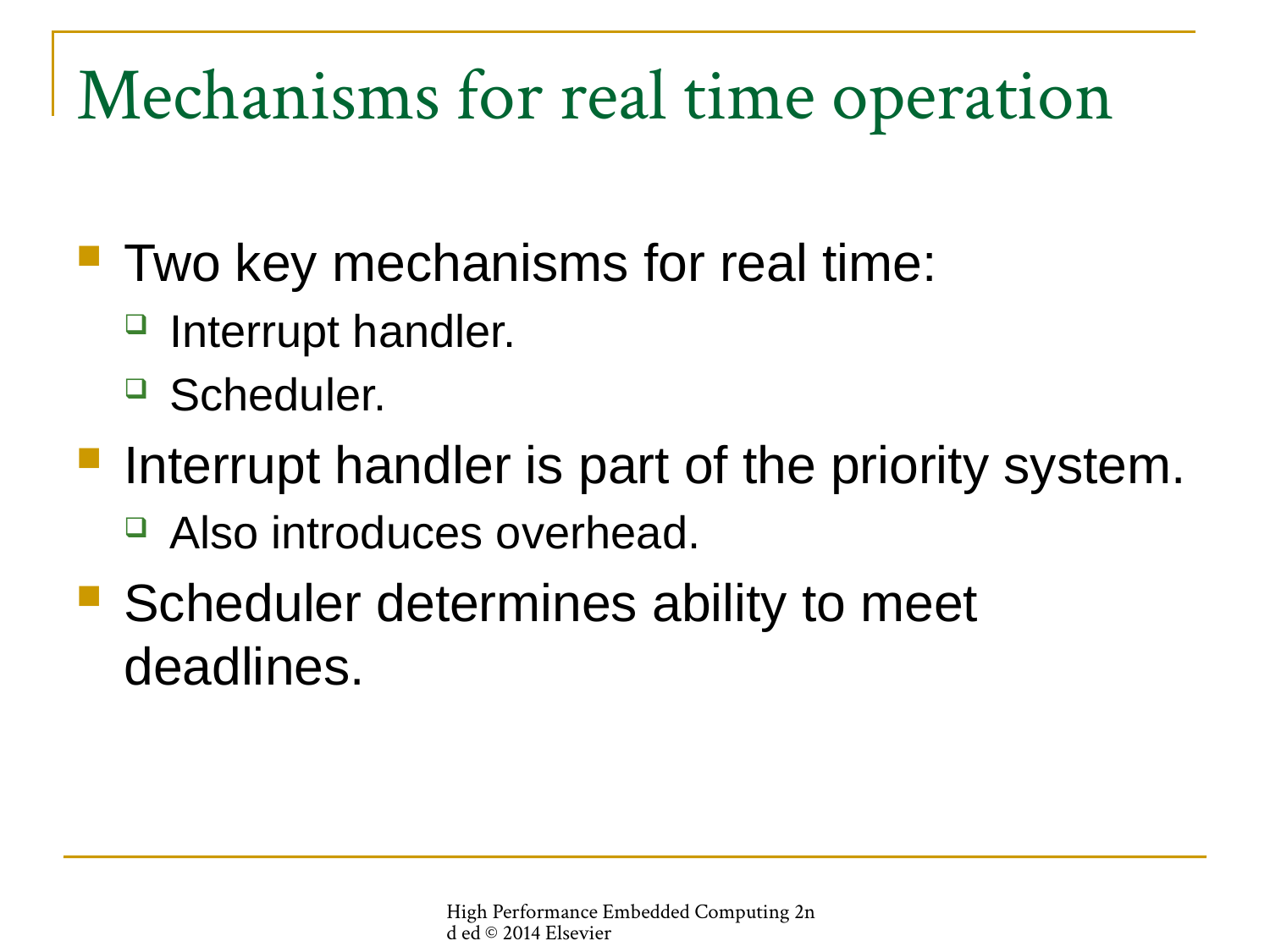

# Mechanisms for real time operation
Two key mechanisms for real time:
Interrupt handler.
Scheduler.
Interrupt handler is part of the priority system.
Also introduces overhead.
Scheduler determines ability to meet deadlines.
High Performance Embedded Computing 2nd ed © 2014 Elsevier